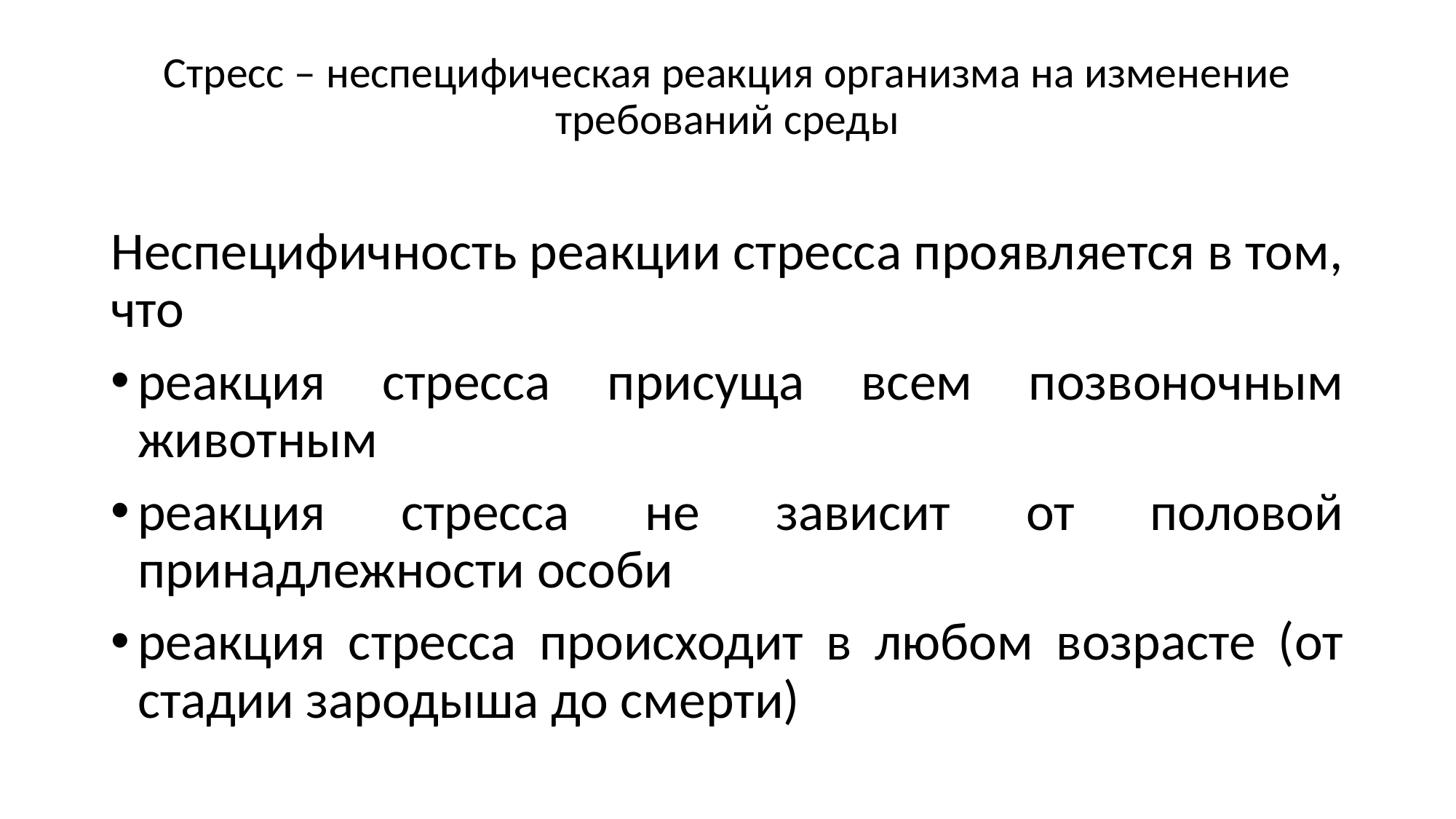

# Стресс – неспецифическая реакция организма на изменение требований среды
Неспецифичность реакции стресса проявляется в том, что
реакция стресса присуща всем позвоночным животным
реакция стресса не зависит от половой принадлежности особи
реакция стресса происходит в любом возрасте (от стадии зародыша до смерти)